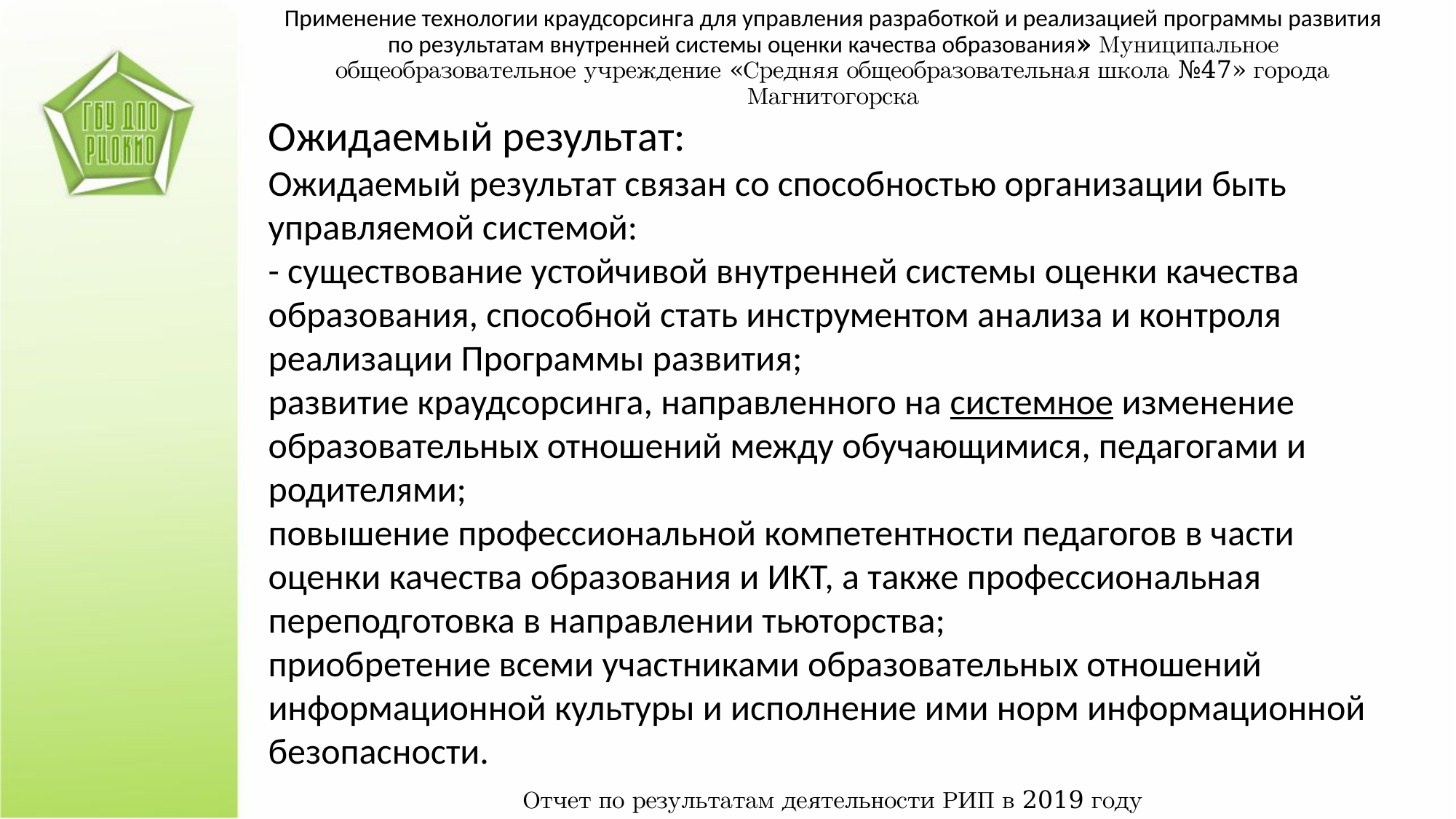

Применение технологии краудсорсинга для управления разработкой и реализацией программы развития по результатам внутренней системы оценки качества образования» Муниципальное общеобразовательное учреждение «Средняя общеобразовательная школа №47» города Магнитогорска
Ожидаемый результат:
Ожидаемый результат связан со способностью организации быть управляемой системой:
- существование устойчивой внутренней системы оценки качества образования, способной стать инструментом анализа и контроля реализации Программы развития;
развитие краудсорсинга, направленного на системное изменение образовательных отношений между обучающимися, педагогами и родителями;
повышение профессиональной компетентности педагогов в части оценки качества образования и ИКТ, а также профессиональная переподготовка в направлении тьюторства;
приобретение всеми участниками образовательных отношений информационной культуры и исполнение ими норм информационной безопасности.
Отчет по результатам деятельности РИП в 2019 году